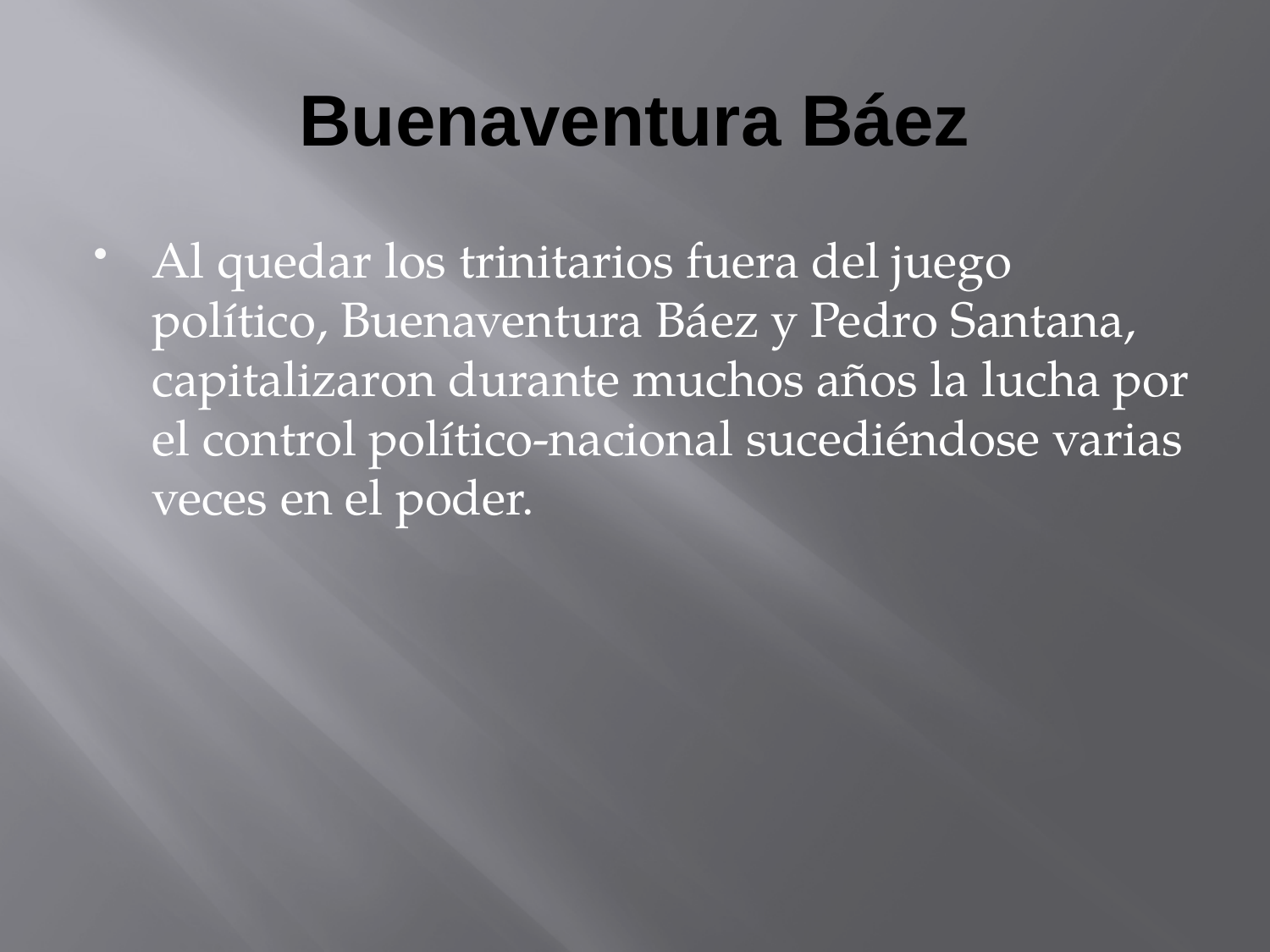

# Buenaventura Báez
Al quedar los trinitarios fuera del juego político, Buenaventura Báez y Pedro Santana, capitalizaron durante muchos años la lucha por el control político-nacional sucediéndose varias veces en el poder.